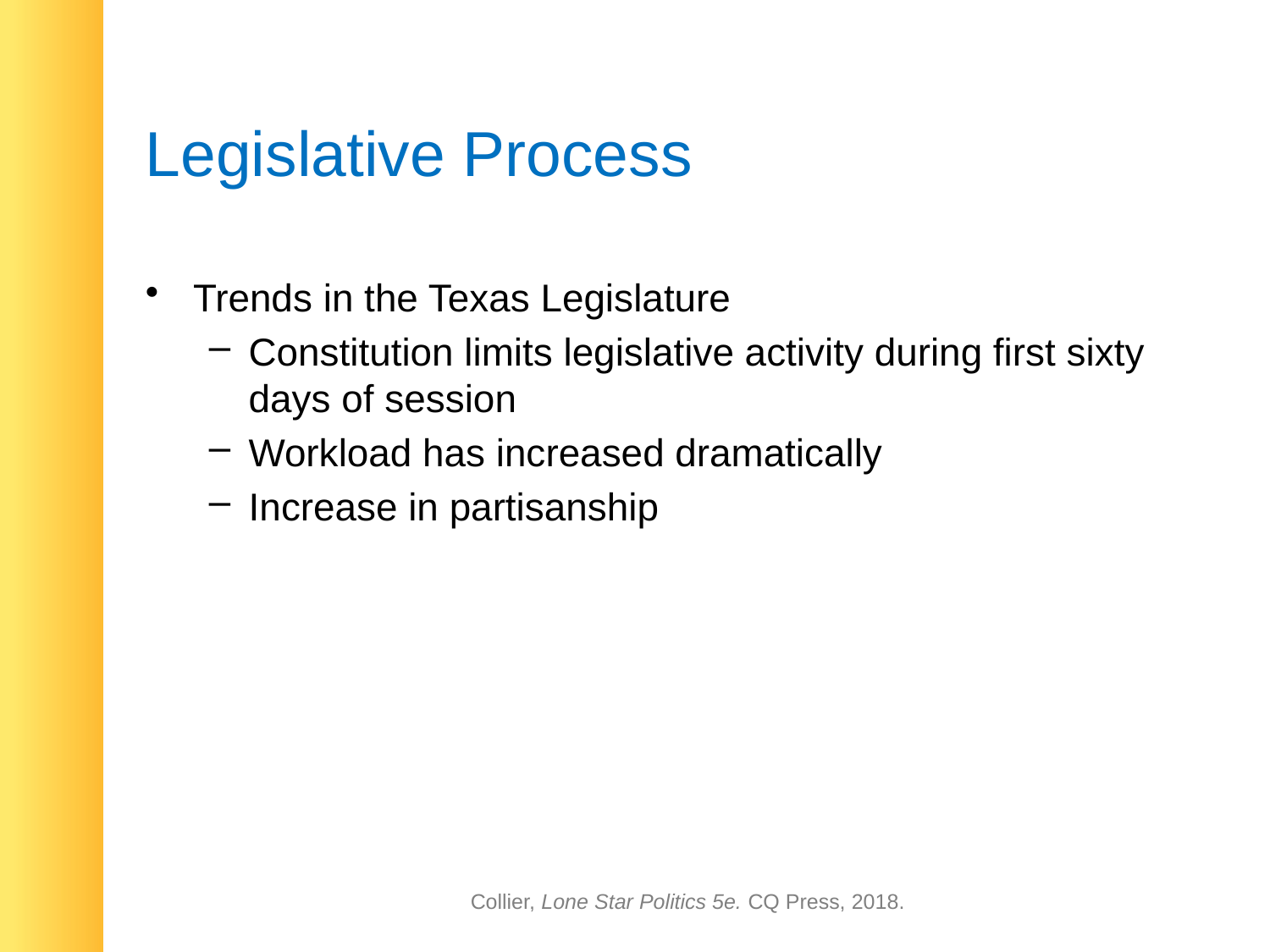

# Legislative Process
Trends in the Texas Legislature
Constitution limits legislative activity during first sixty days of session
Workload has increased dramatically
Increase in partisanship
Collier, Lone Star Politics 5e. CQ Press, 2018.